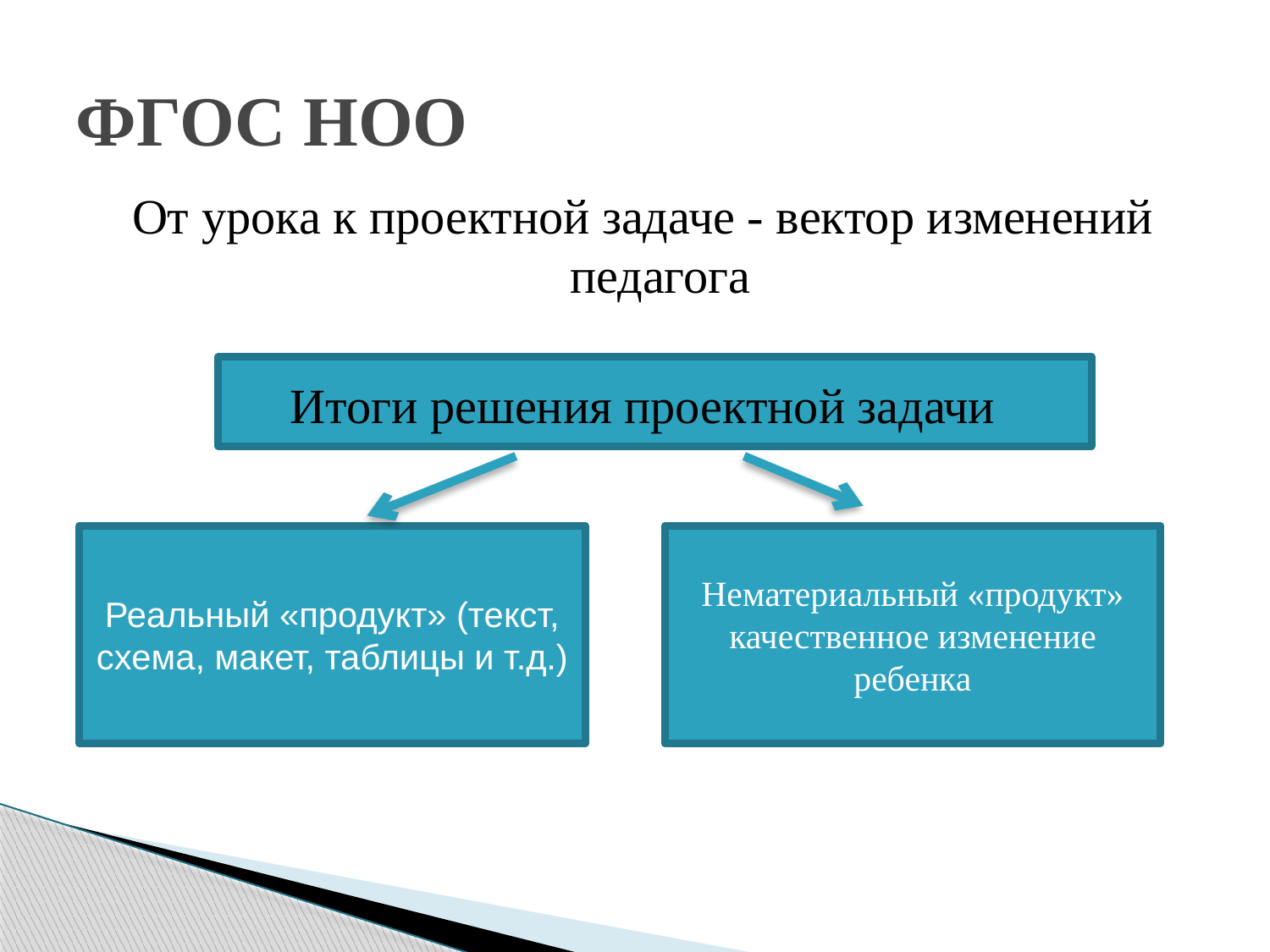

# ФГОС НОО
От урока к проектной задаче - вектор изменений педагога

Итоги решения проектной задачи

Реальный «продукт» (текст, схема, макет, таблицы и т.д.)
Нематериальный «продукт» качественное изменение ребенка